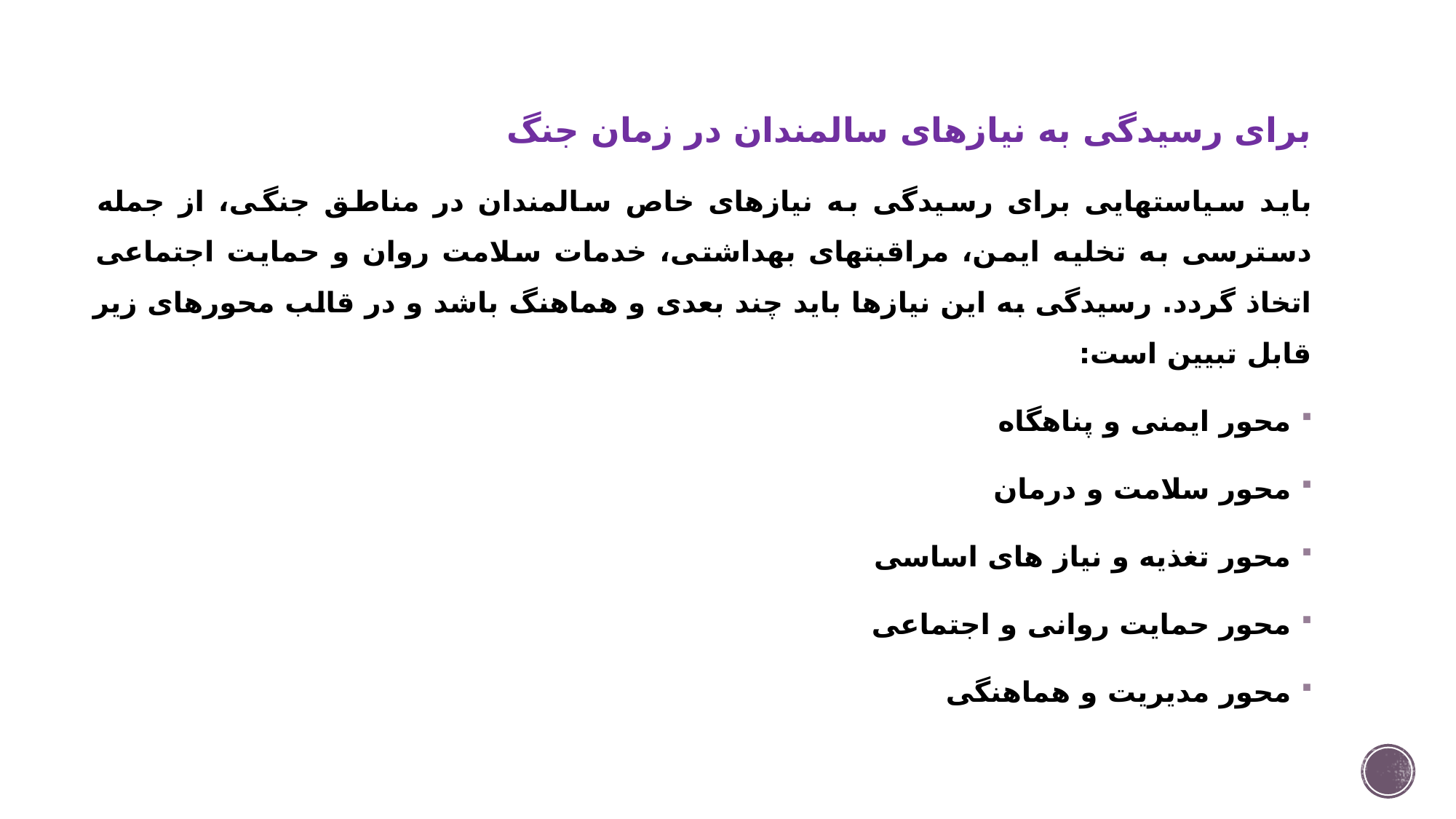

برای رسیدگی به نیازهای سالمندان در زمان جنگ
باید سیاستهایی برای رسیدگی به نیازهای خاص سالمندان در مناطق جنگی، از جمله دسترسی به تخلیه ایمن، مراقبتهای بهداشتی، خدمات سلامت روان و حمایت اجتماعی اتخاذ گردد. رسیدگی به این نیازها باید چند بعدی و هماهنگ باشد و در قالب محورهای زیر قابل تبیین است:
محور ایمنی و پناهگاه
محور سلامت و درمان
محور تغذیه و نیاز های اساسی
محور حمایت روانی و اجتماعی
محور مدیریت و هماهنگی